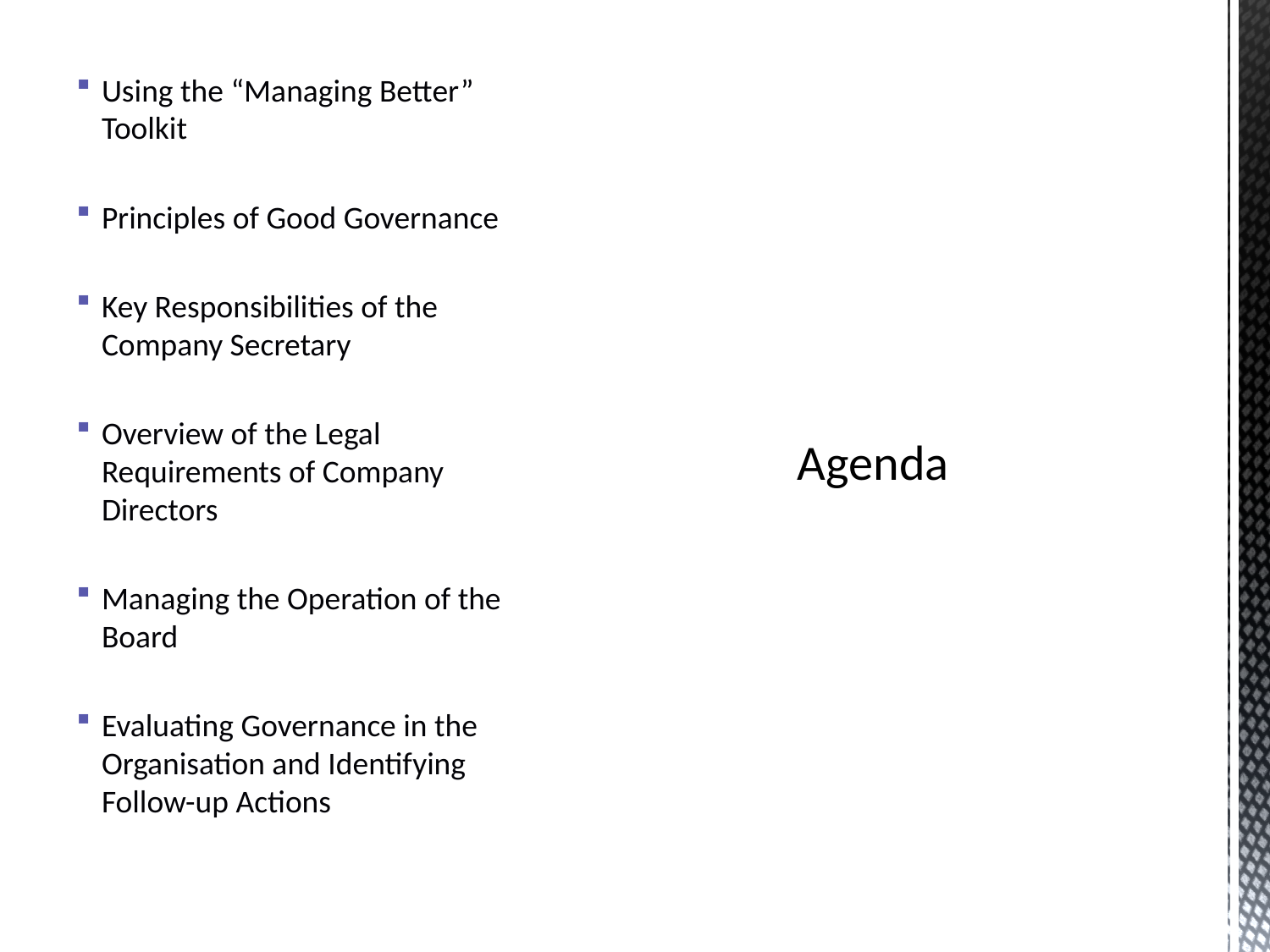

Using the “Managing Better” Toolkit

Principles of Good Governance

Key Responsibilities of the Company Secretary

Overview of the Legal Requirements of Company Directors

Managing the Operation of the Board

Evaluating Governance in the Organisation and Identifying Follow-up Actions

# Agenda